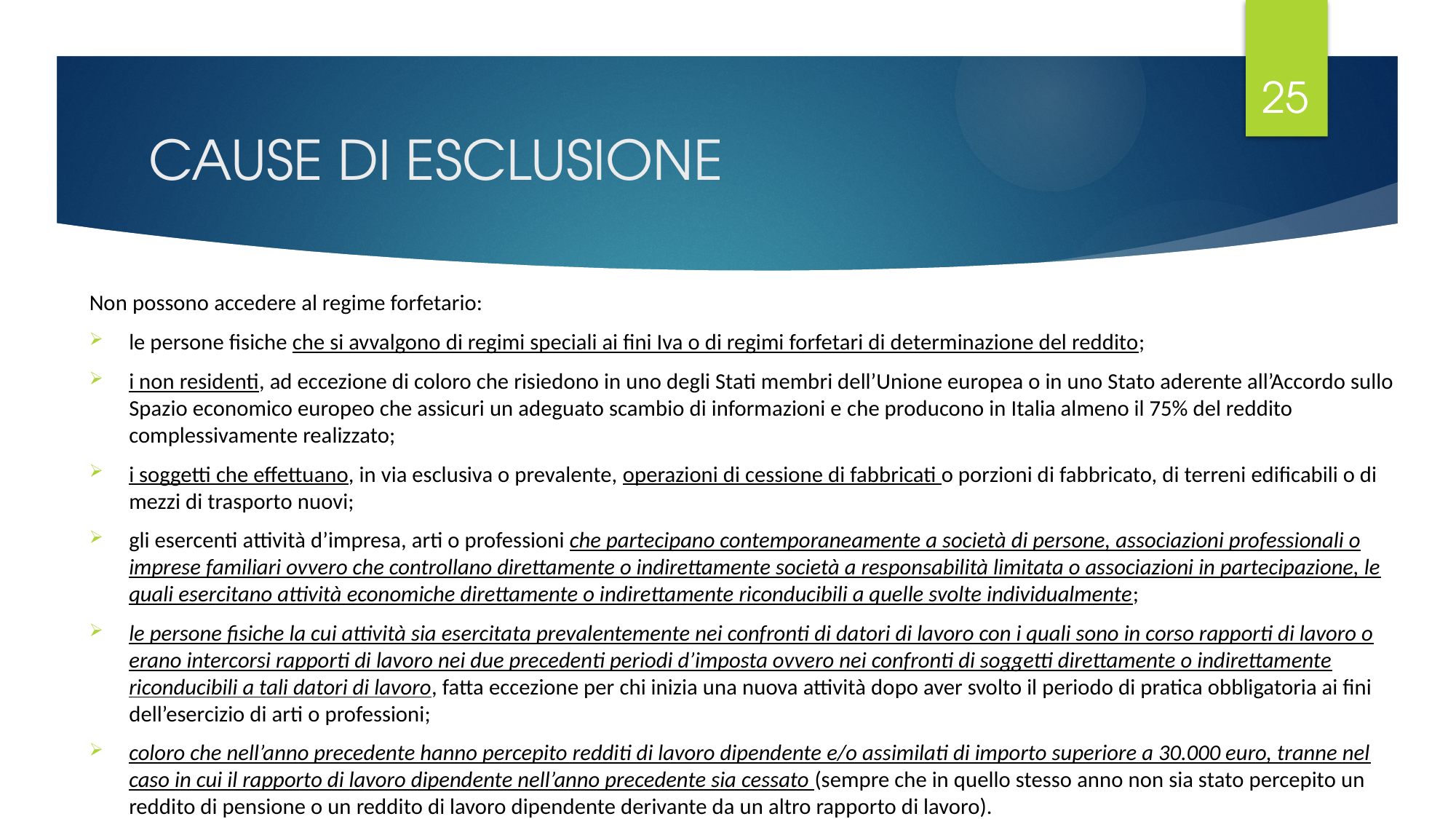

25
# CAUSE DI ESCLUSIONE
Non possono accedere al regime forfetario:
le persone fisiche che si avvalgono di regimi speciali ai fini Iva o di regimi forfetari di determinazione del reddito;
i non residenti, ad eccezione di coloro che risiedono in uno degli Stati membri dell’Unione europea o in uno Stato aderente all’Accordo sullo Spazio economico europeo che assicuri un adeguato scambio di informazioni e che producono in Italia almeno il 75% del reddito complessivamente realizzato;
i soggetti che effettuano, in via esclusiva o prevalente, operazioni di cessione di fabbricati o porzioni di fabbricato, di terreni edificabili o di mezzi di trasporto nuovi;
gli esercenti attività d’impresa, arti o professioni che partecipano contemporaneamente a società di persone, associazioni professionali o imprese familiari ovvero che controllano direttamente o indirettamente società a responsabilità limitata o associazioni in partecipazione, le quali esercitano attività economiche direttamente o indirettamente riconducibili a quelle svolte individualmente;
le persone fisiche la cui attività sia esercitata prevalentemente nei confronti di datori di lavoro con i quali sono in corso rapporti di lavoro o erano intercorsi rapporti di lavoro nei due precedenti periodi d’imposta ovvero nei confronti di soggetti direttamente o indirettamente riconducibili a tali datori di lavoro, fatta eccezione per chi inizia una nuova attività dopo aver svolto il periodo di pratica obbligatoria ai fini dell’esercizio di arti o professioni;
coloro che nell’anno precedente hanno percepito redditi di lavoro dipendente e/o assimilati di importo superiore a 30.000 euro, tranne nel caso in cui il rapporto di lavoro dipendente nell’anno precedente sia cessato (sempre che in quello stesso anno non sia stato percepito un reddito di pensione o un reddito di lavoro dipendente derivante da un altro rapporto di lavoro).